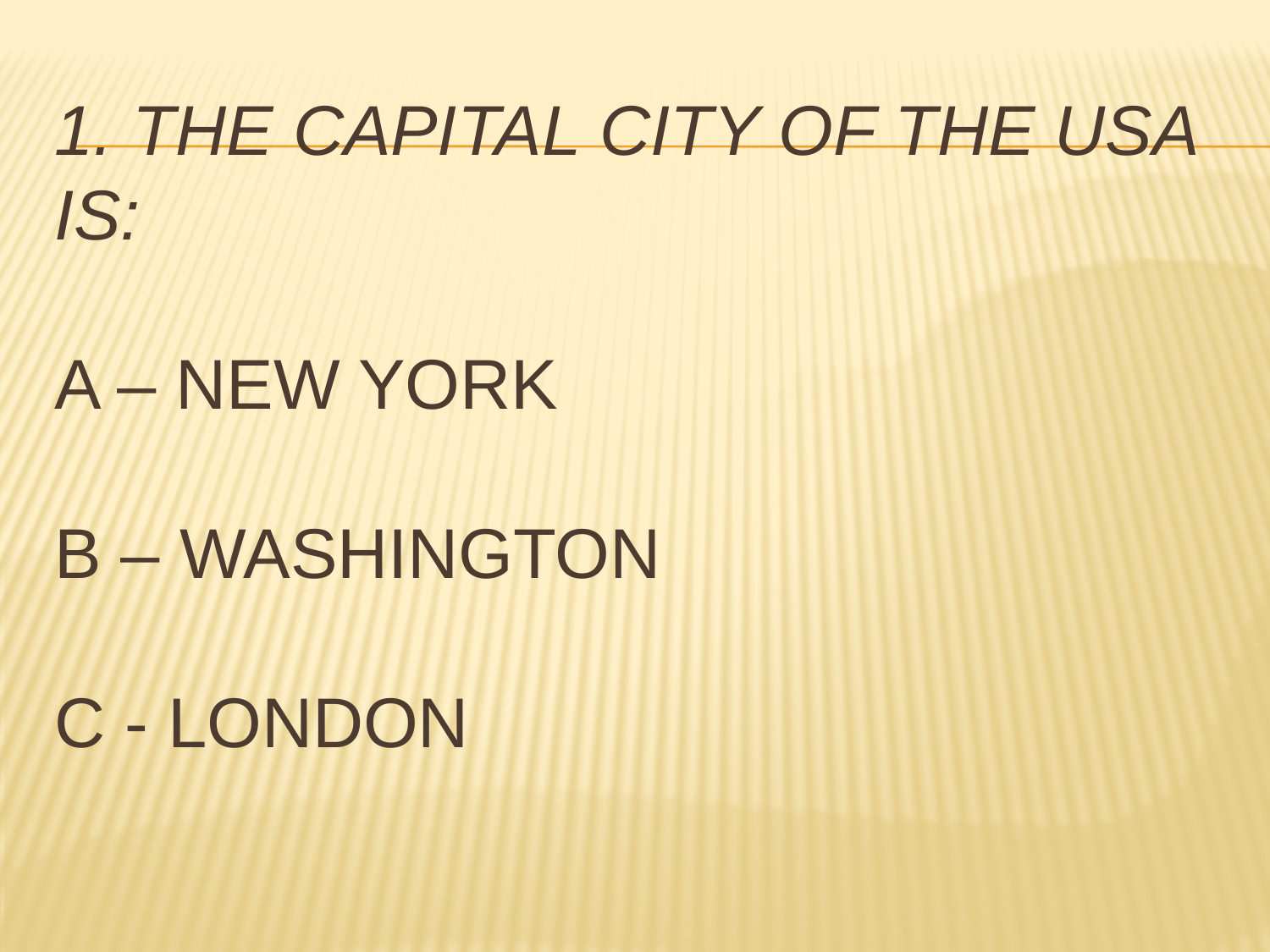

# 1. The capital city of the usa is: a – new york b – washington c - london